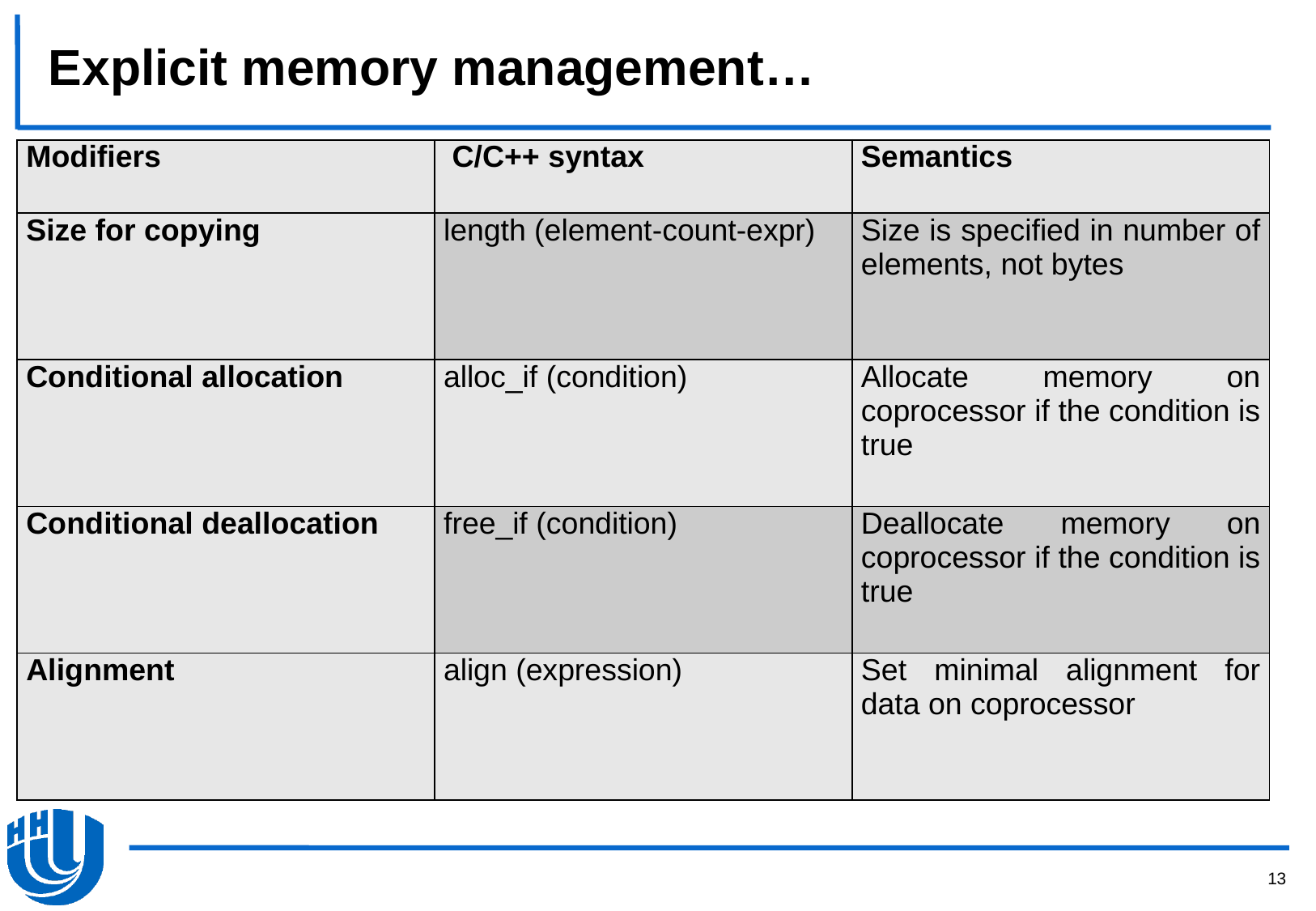

# Explicit memory management…
| Modifiers | С/C++ syntax | Semantics |
| --- | --- | --- |
| Size for copying | length (element-count-expr) | Size is specified in number of elements, not bytes |
| Conditional allocation | alloc\_if (condition) | Allocate memory on coprocessor if the condition is true |
| Conditional deallocation | free\_if (condition) | Deallocate memory on coprocessor if the condition is true |
| Alignment | align (expression) | Set minimal alignment for data on coprocessor |
13